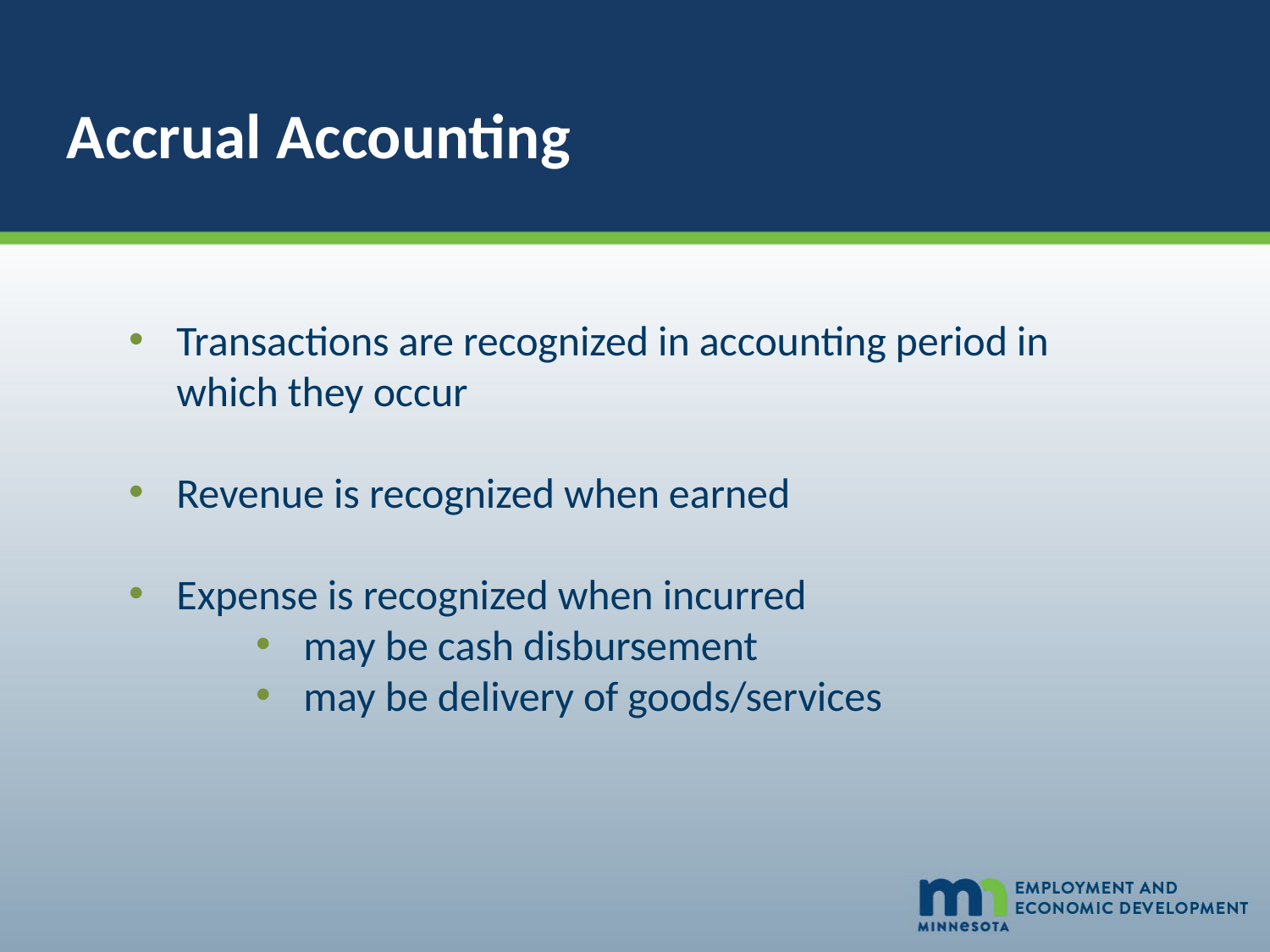

# Accrual Accounting
Transactions are recognized in accounting period in which they occur

Revenue is recognized when earned

Expense is recognized when incurred
may be cash disbursement
may be delivery of goods/services